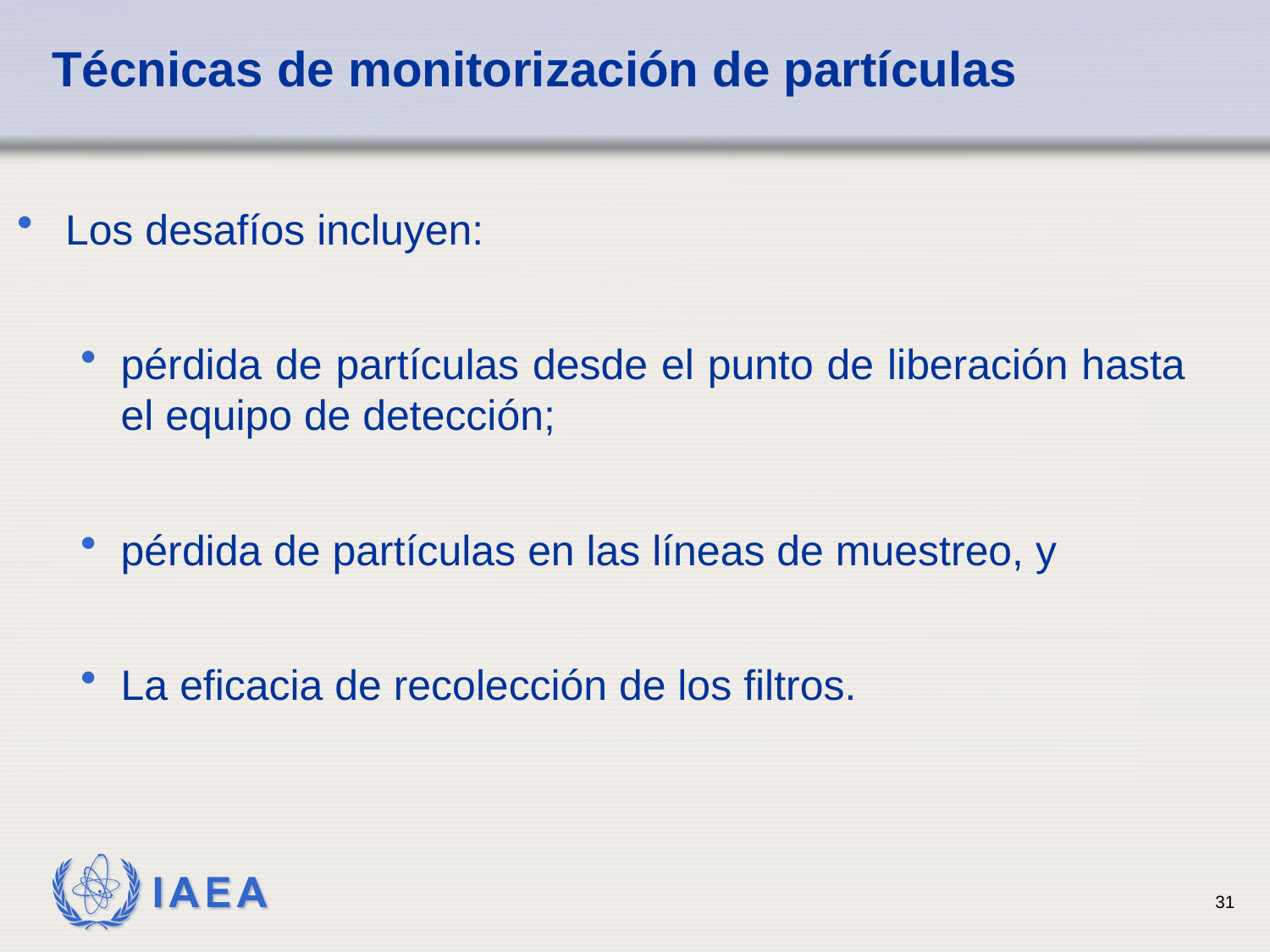

# Técnicas de monitorización de partículas
Los desafíos incluyen:

pérdida de partículas desde el punto de liberación hasta el equipo de detección;

pérdida de partículas en las líneas de muestreo, y

La eficacia de recolección de los filtros.
31